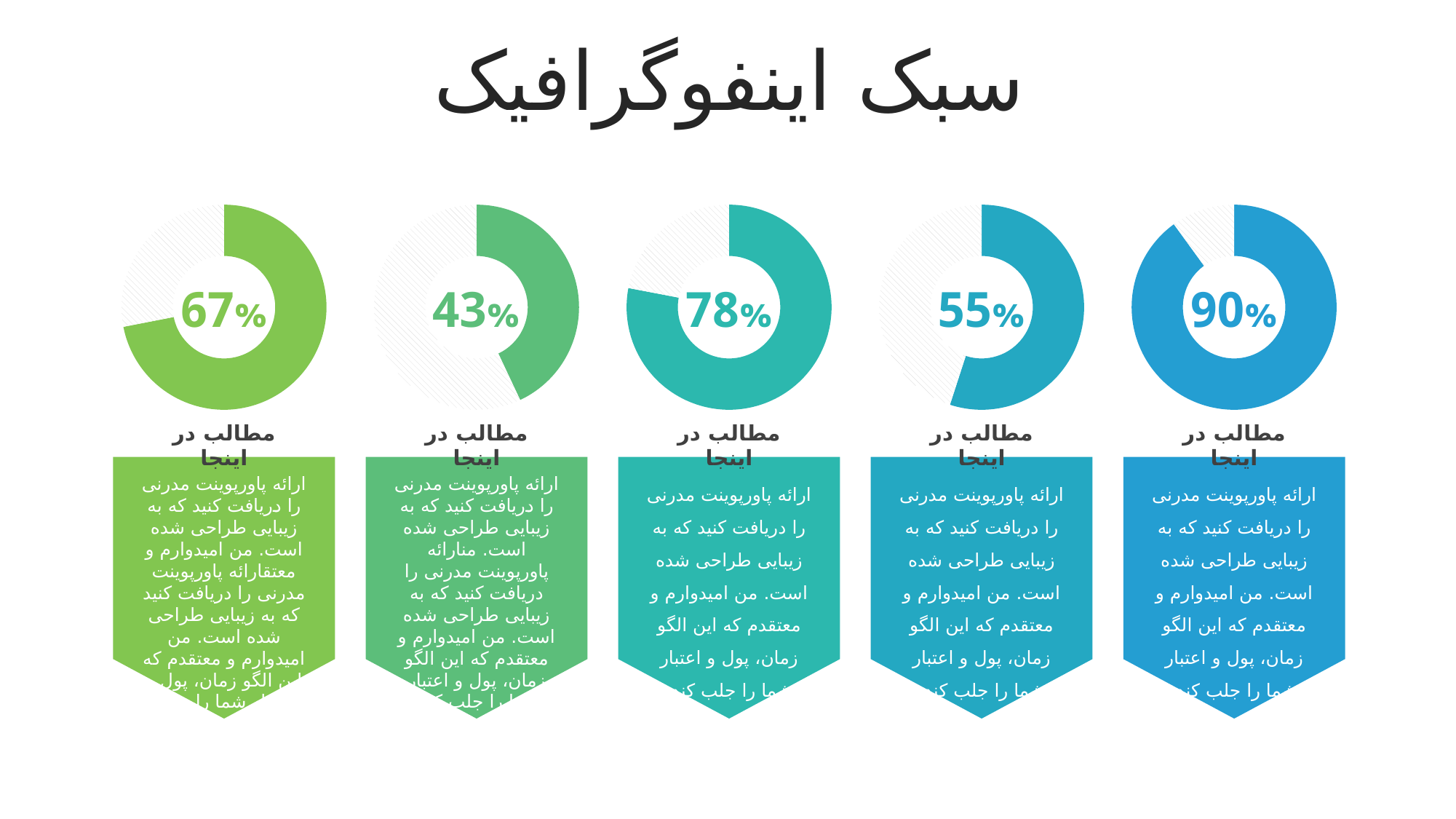

سبک اینفوگرافیک

### Chart

| Category |  |
|---|---|

### Chart

| Category |  |
|---|---|

### Chart

| Category |  |
|---|---|

### Chart

| Category |  |
|---|---|

### Chart

| Category |  |
|---|---|
67%
43%
78%
55%
90%
مطالب در اینجا
مطالب در اینجا
مطالب در اینجا
مطالب در اینجا
مطالب در اینجا
ارائه پاورپوینت مدرنی را دریافت کنید که به زیبایی طراحی شده است. من امیدوارم و معتقارائه پاورپوینت مدرنی را دریافت کنید که به زیبایی طراحی شده است. من امیدوارم و معتقدم که این الگو زمان، پول و اعتبار شما را جلب کند.
دم که این الگو زمان، پول و اعتبار شما را جلب کند.
ارائه پاورپوینت مدرنی را دریافت کنید که به زیبایی طراحی شده است. منارائه پاورپوینت مدرنی را دریافت کنید که به زیبایی طراحی شده است. من امیدوارم و معتقدم که این الگو زمان، پول و اعتبار شما را جلب کند.
 امیدوارم و معتقدم که این الگو زمان، پول و اعتبار شما را جلب کند.
ارائه پاورپوینت مدرنی را دریافت کنید که به زیبایی طراحی شده است. من امیدوارم و معتقدم که این الگو زمان، پول و اعتبار شما را جلب کند.
ارائه پاورپوینت مدرنی را دریافت کنید که به زیبایی طراحی شده است. من امیدوارم و معتقدم که این الگو زمان، پول و اعتبار شما را جلب کند.
ارائه پاورپوینت مدرنی را دریافت کنید که به زیبایی طراحی شده است. من امیدوارم و معتقدم که این الگو زمان، پول و اعتبار شما را جلب کند.